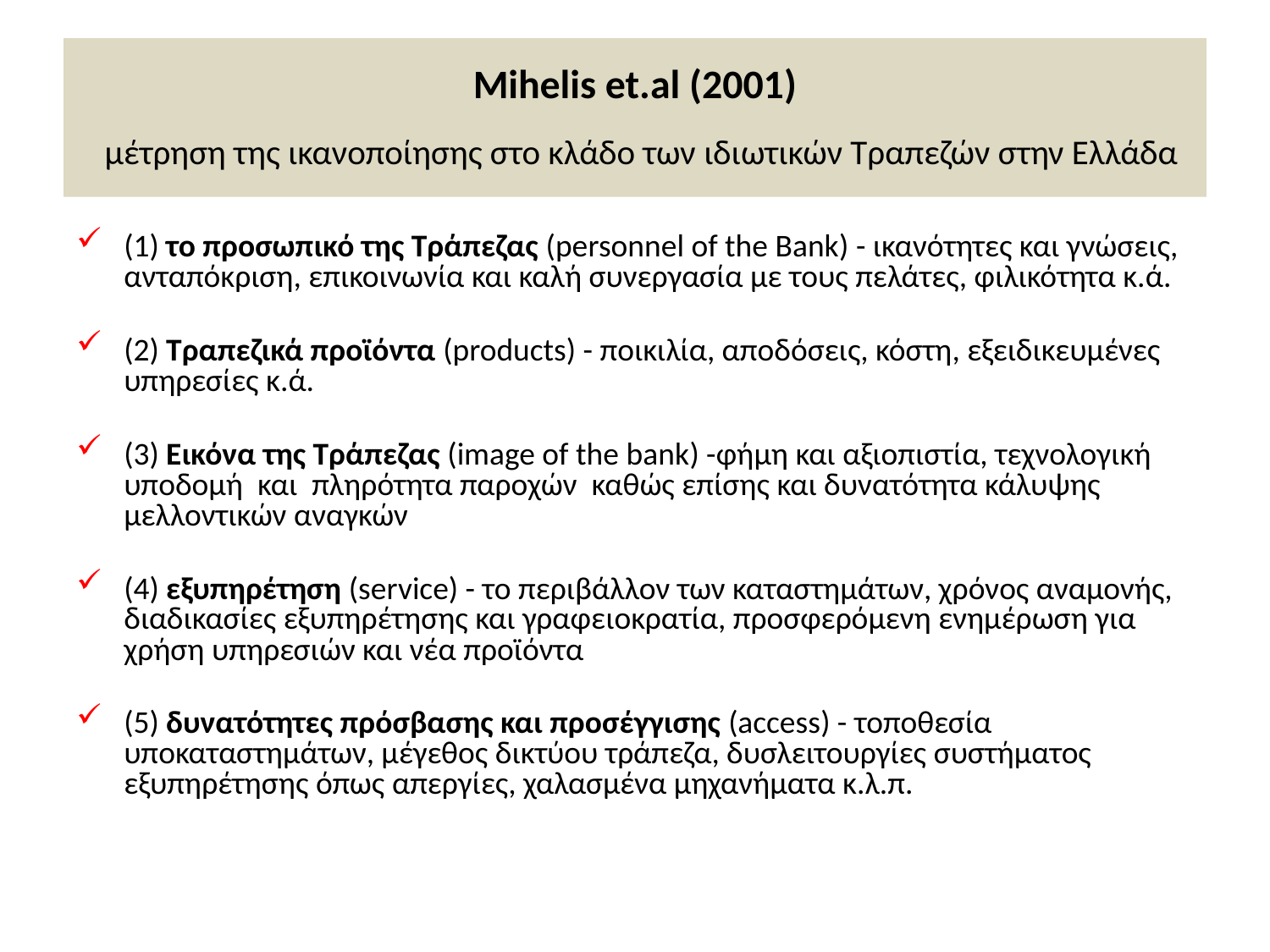

# Mihelis et.al (2001) μέτρηση της ικανοποίησης στο κλάδο των ιδιωτικών Τραπεζών στην Ελλάδα
(1) το προσωπικό της Τράπεζας (personnel of the Bank) - ικανότητες και γνώσεις, ανταπόκριση, επικοινωνία και καλή συνεργασία με τους πελάτες, φιλικότητα κ.ά.

(2) Τραπεζικά προϊόντα (products) - ποικιλία, αποδόσεις, κόστη, εξειδικευμένες υπηρεσίες κ.ά.

(3) Εικόνα της Τράπεζας (image of the bank) -φήμη και αξιοπιστία, τεχνολογική υποδομή  και  πληρότητα παροχών  καθώς επίσης και δυνατότητα κάλυψης μελλοντικών αναγκών

(4) εξυπηρέτηση (service) - το περιβάλλον των καταστημάτων, χρόνος αναμονής, διαδικασίες εξυπηρέτησης και γραφειοκρατία, προσφερόμενη ενημέρωση για χρήση υπηρεσιών και νέα προϊόντα

(5) δυνατότητες πρόσβασης και προσέγγισης (access) - τοποθεσία υποκαταστημάτων, μέγεθος δικτύου τράπεζα, δυσλειτουργίες συστήματος εξυπηρέτησης όπως απεργίες, χαλασμένα μηχανήματα κ.λ.π.